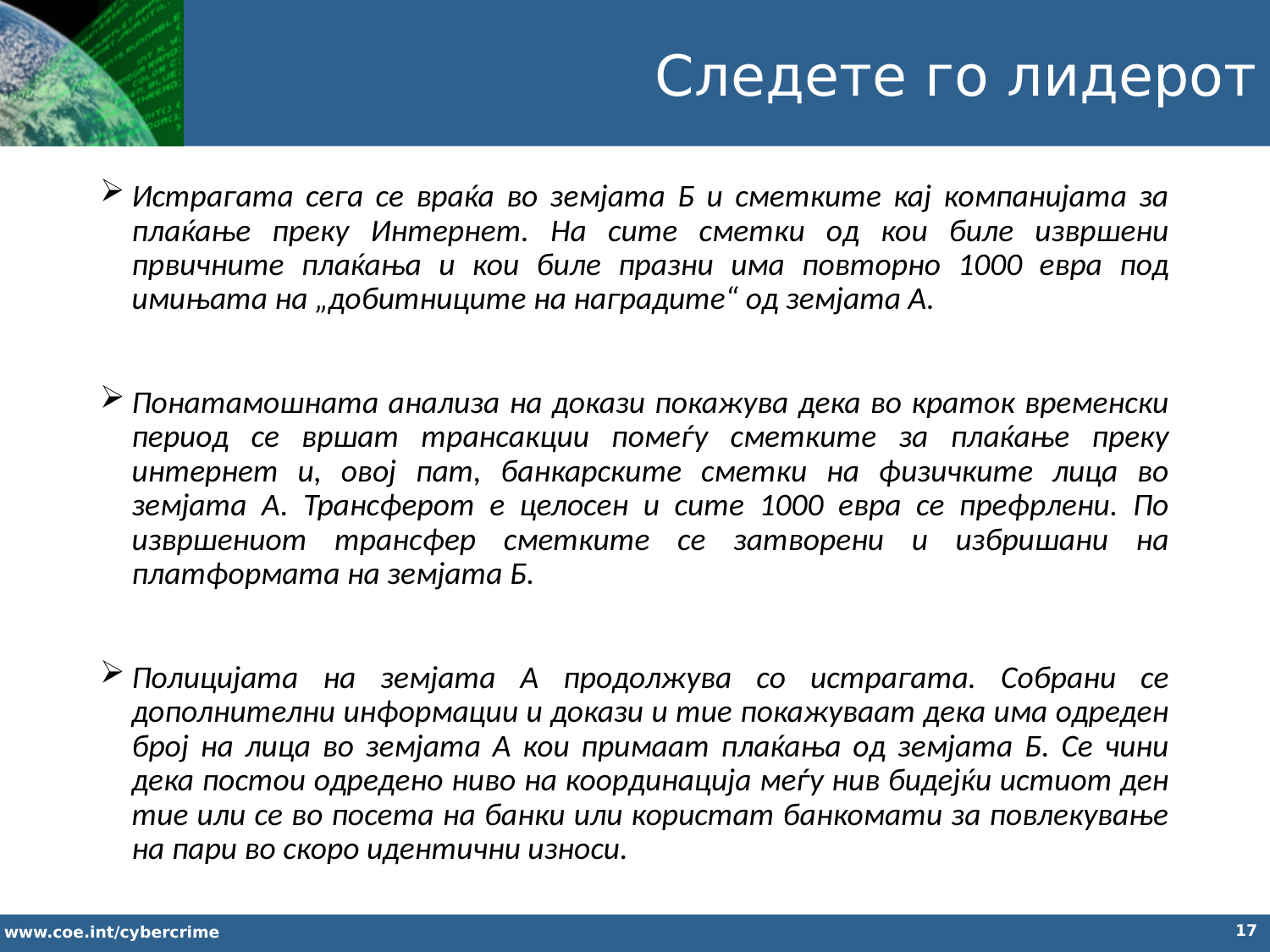

Следете го лидерот
Истрагата сега се враќа во земјата Б и сметките кај компанијата за плаќање преку Интернет. На сите сметки од кои биле извршени првичните плаќања и кои биле празни има повторно 1000 евра под имињата на „добитниците на наградите“ од земјата А.

Понатамошната анализа на докази покажува дека во краток временски период се вршат трансакции помеѓу сметките за плаќање преку интернет и, овој пат, банкарските сметки на физичките лица во земјата А. Трансферот е целосен и сите 1000 евра се префрлени. По извршениот трансфер сметките се затворени и избришани на платформата на земјата Б.

Полицијата на земјата А продолжува со истрагата. Собрани се дополнителни информации и докази и тие покажуваат дека има одреден број на лица во земјата А кои примаат плаќања од земјата Б. Се чини дека постои одредено ниво на координација меѓу нив бидејќи истиот ден тие или се во посета на банки или користат банкомати за повлекување на пари во скоро идентични износи.

17